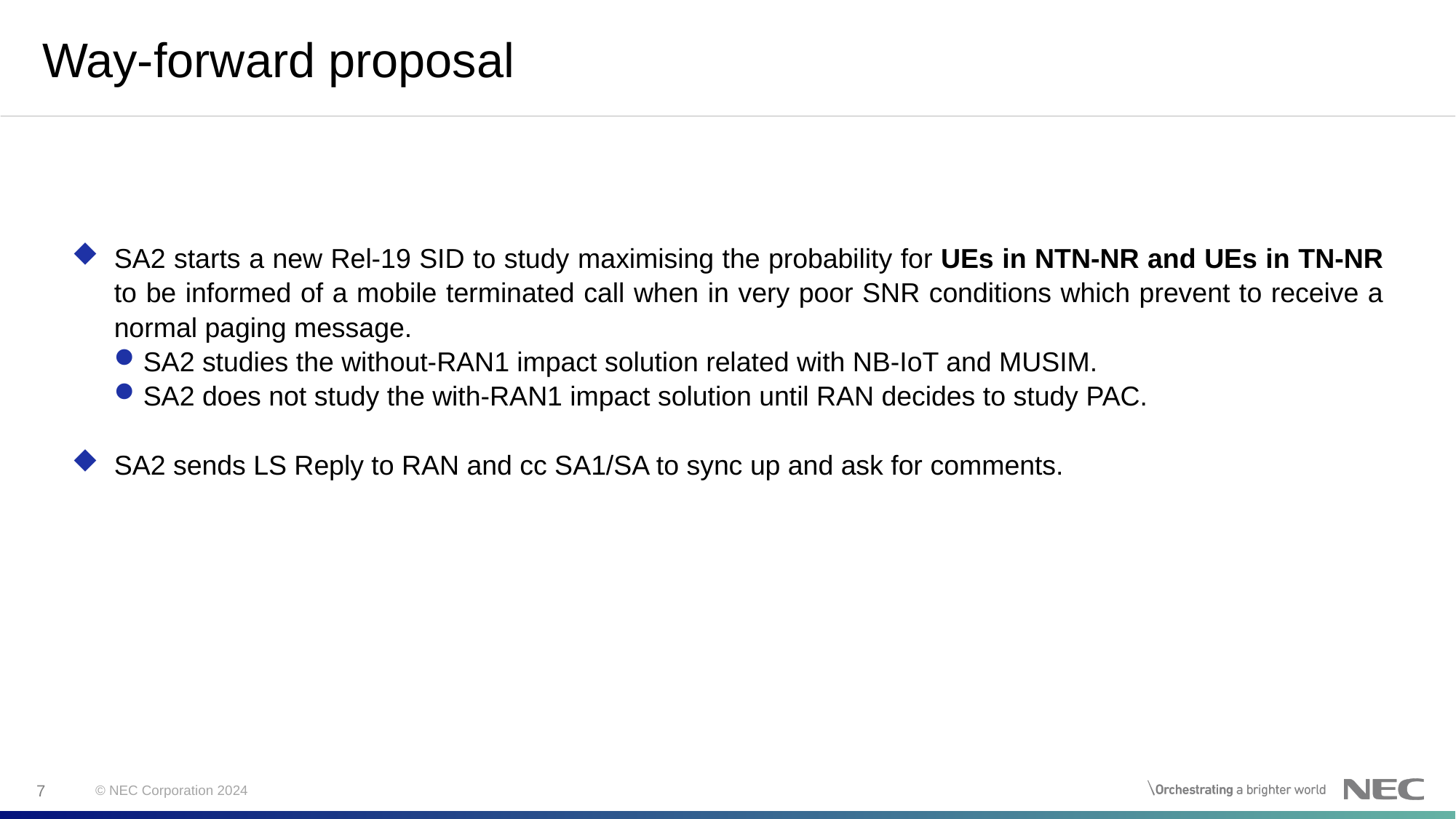

# Way-forward proposal
SA2 starts a new Rel-19 SID to study maximising the probability for UEs in NTN-NR and UEs in TN-NR to be informed of a mobile terminated call when in very poor SNR conditions which prevent to receive a normal paging message.
SA2 studies the without-RAN1 impact solution related with NB-IoT and MUSIM.
SA2 does not study the with-RAN1 impact solution until RAN decides to study PAC.

SA2 sends LS Reply to RAN and cc SA1/SA to sync up and ask for comments.